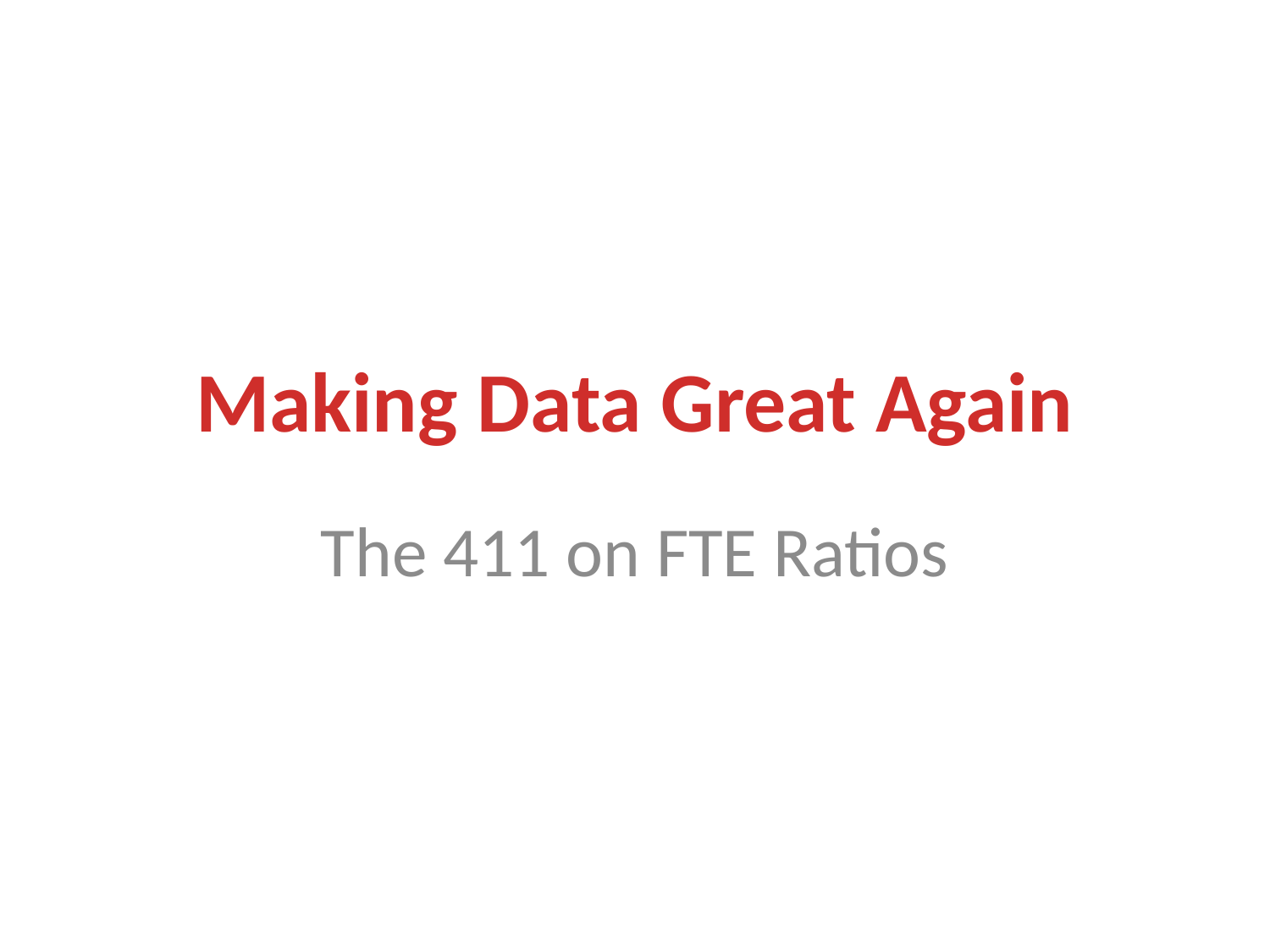

# Making Data Great Again
The 411 on FTE Ratios